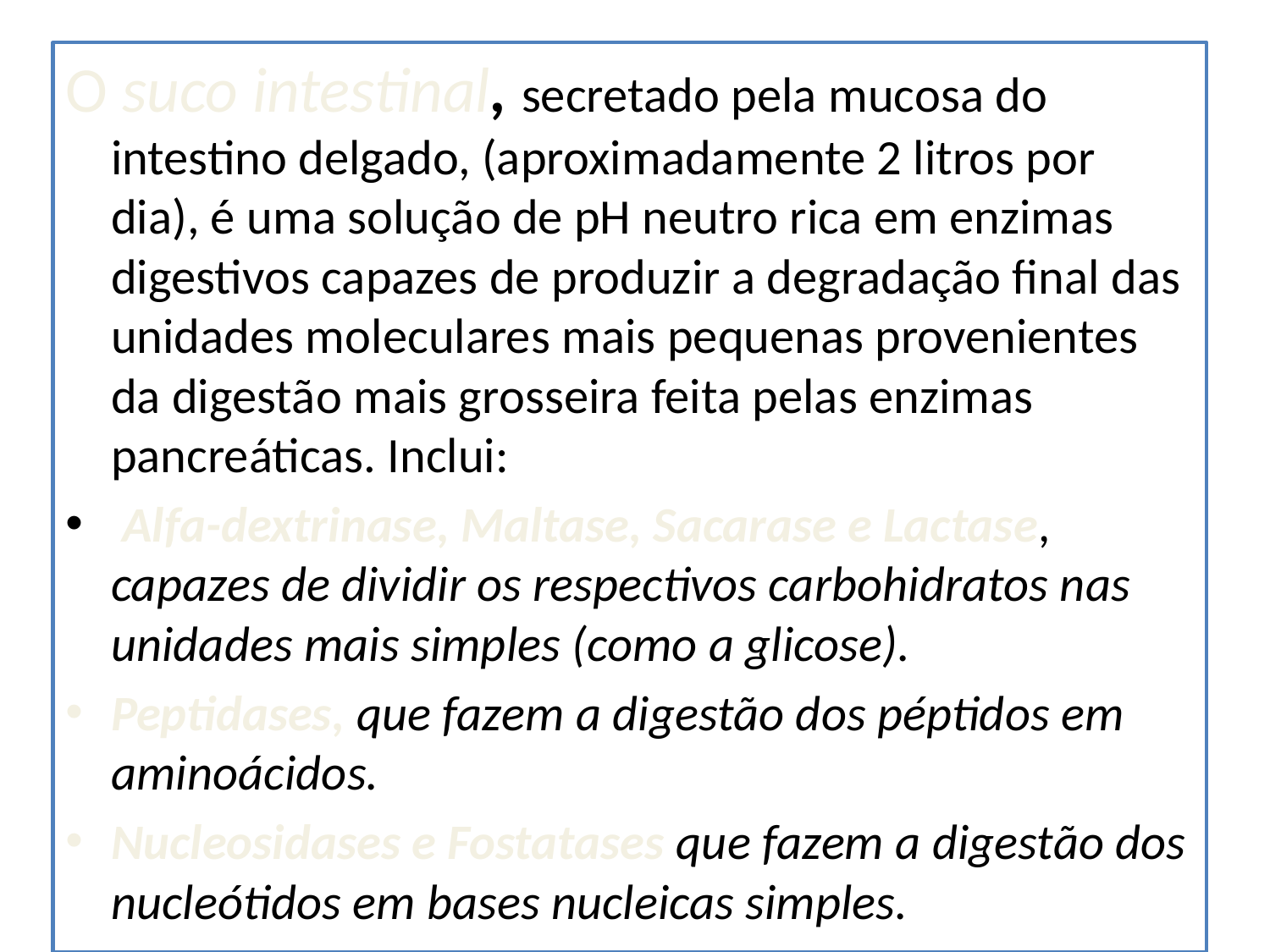

#
O suco intestinal, secretado pela mucosa do intestino delgado, (aproximadamente 2 litros por dia), é uma solução de pH neutro rica em enzimas digestivos capazes de produzir a degradação final das unidades moleculares mais pequenas provenientes da digestão mais grosseira feita pelas enzimas pancreáticas. Inclui:
 Alfa-dextrinase, Maltase, Sacarase e Lactase, capazes de dividir os respectivos carbohidratos nas unidades mais simples (como a glicose).
Peptidases, que fazem a digestão dos péptidos em aminoácidos.
Nucleosidases e Fostatases que fazem a digestão dos nucleótidos em bases nucleicas simples.